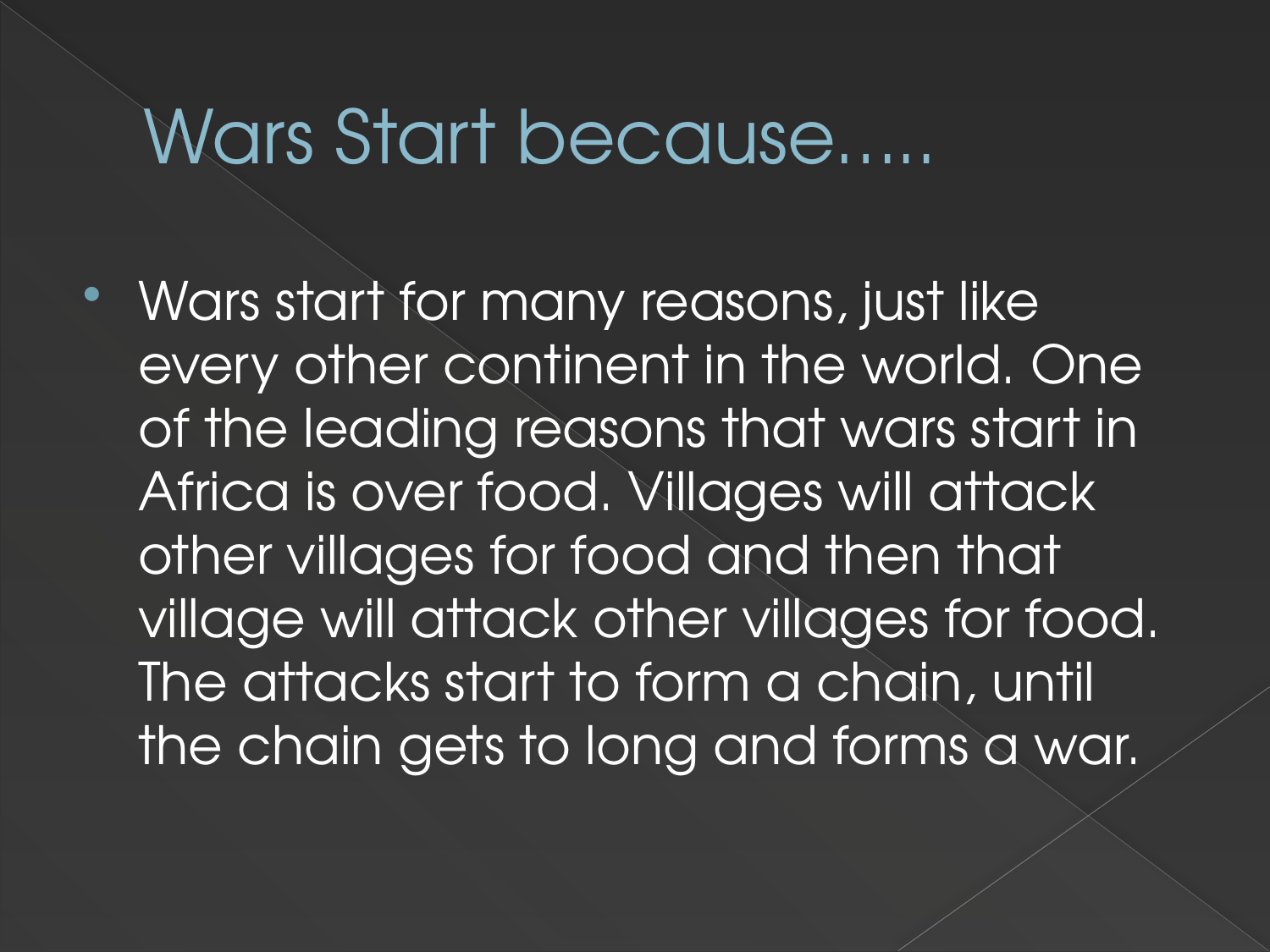

# Wars Start because…..
Wars start for many reasons, just like every other continent in the world. One of the leading reasons that wars start in Africa is over food. Villages will attack other villages for food and then that village will attack other villages for food. The attacks start to form a chain, until the chain gets to long and forms a war.